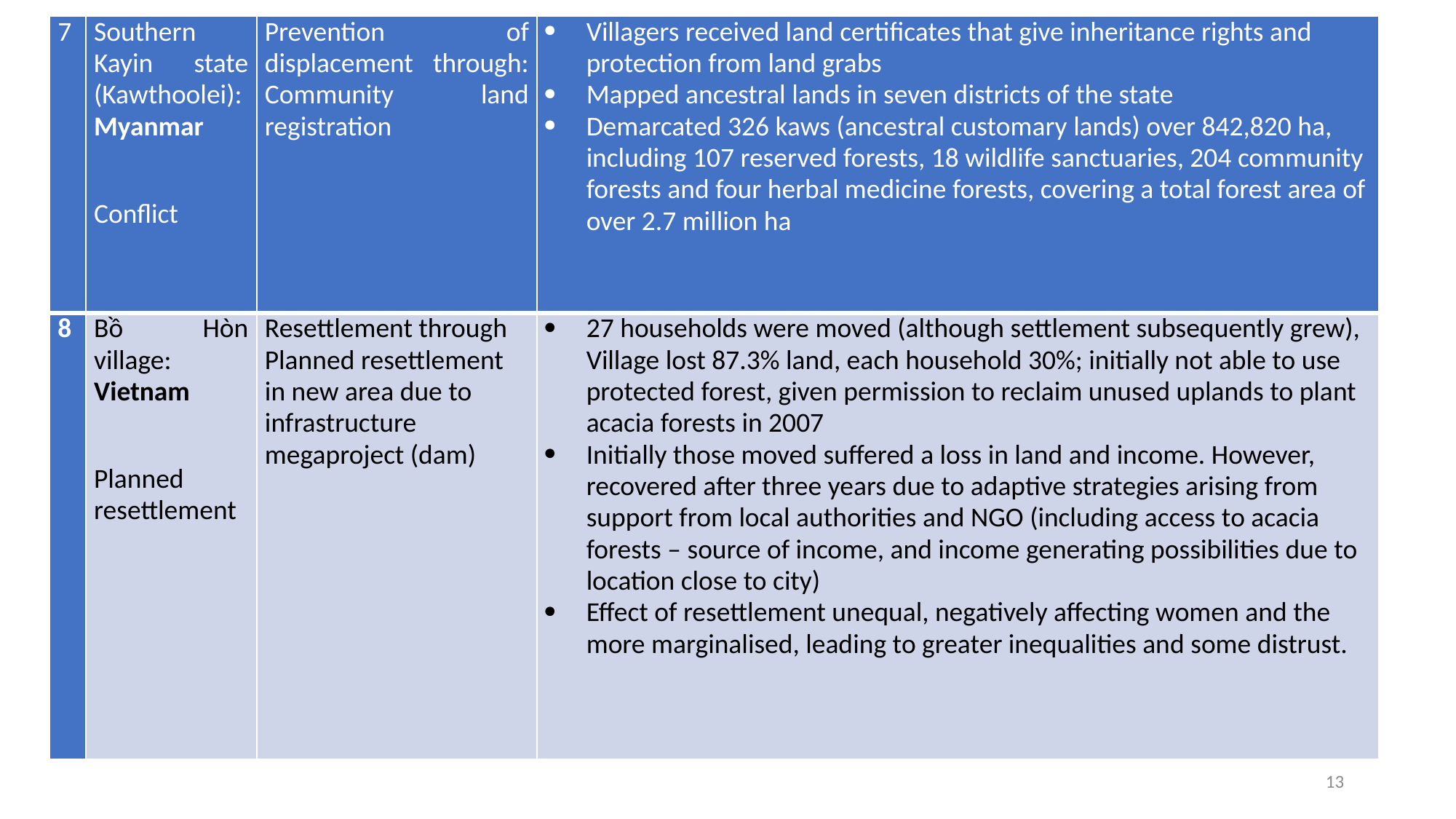

| 7 | Southern Kayin state (Kawthoolei): Myanmar   Conflict | Prevention of displacement through: Community land registration | Villagers received land certificates that give inheritance rights and protection from land grabs Mapped ancestral lands in seven districts of the state Demarcated 326 kaws (ancestral customary lands) over 842,820 ha, including 107 reserved forests, 18 wildlife sanctuaries, 204 community forests and four herbal medicine forests, covering a total forest area of over 2.7 million ha |
| --- | --- | --- | --- |
| 8 | Bồ Hòn village: Vietnam   Planned resettlement | Resettlement through Planned resettlement in new area due to infrastructure megaproject (dam) | 27 households were moved (although settlement subsequently grew), Village lost 87.3% land, each household 30%; initially not able to use protected forest, given permission to reclaim unused uplands to plant acacia forests in 2007 Initially those moved suffered a loss in land and income. However, recovered after three years due to adaptive strategies arising from support from local authorities and NGO (including access to acacia forests – source of income, and income generating possibilities due to location close to city) Effect of resettlement unequal, negatively affecting women and the more marginalised, leading to greater inequalities and some distrust. |
13